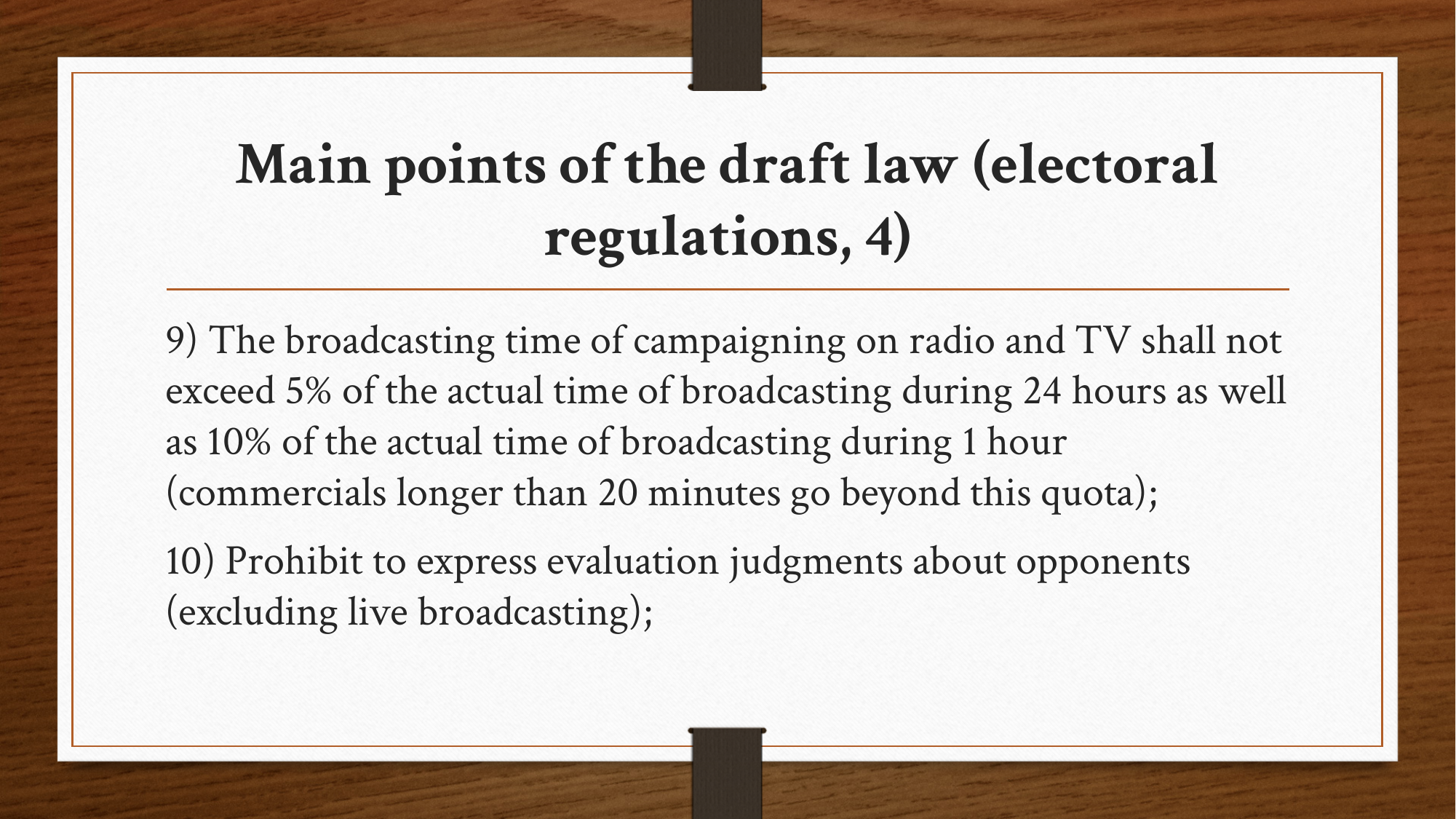

# Main points of the draft law (electoral regulations, 4)
9) The broadcasting time of campaigning on radio and TV shall not exceed 5% of the actual time of broadcasting during 24 hours as well as 10% of the actual time of broadcasting during 1 hour (commercials longer than 20 minutes go beyond this quota);
10) Prohibit to express evaluation judgments about opponents (excluding live broadcasting);